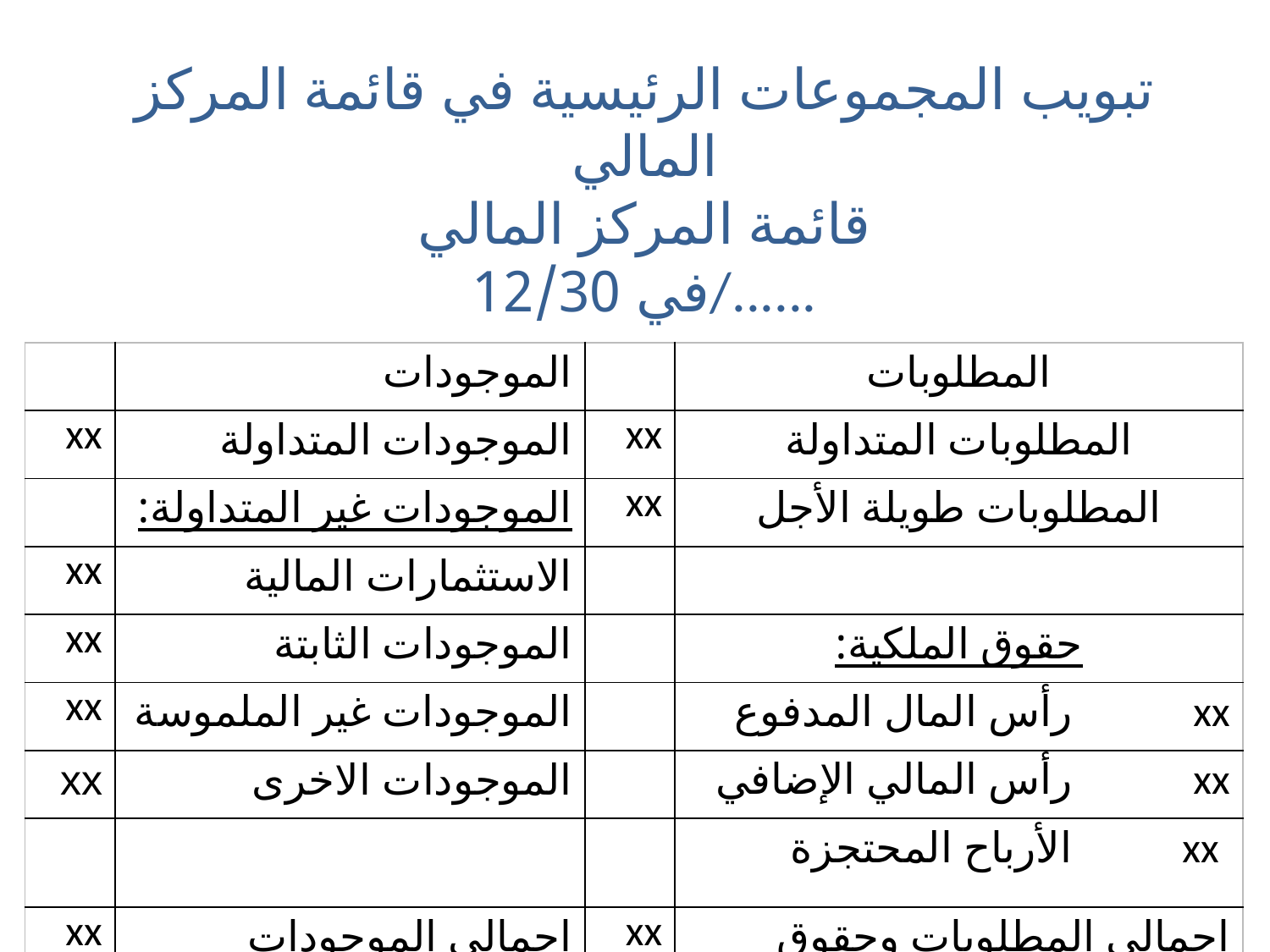

# تبويب المجموعات الرئيسية في قائمة المركز المالي قائمة المركز المالي في 12/30/......
|  | الموجودات |  | المطلوبات |
| --- | --- | --- | --- |
| xx | الموجودات المتداولة | xx | المطلوبات المتداولة |
|  | الموجودات غير المتداولة: | xx | المطلوبات طويلة الأجل |
| xx | الاستثمارات المالية |  |  |
| xx | الموجودات الثابتة |  | حقوق الملكية: |
| xx | الموجودات غير الملموسة |  | xx رأس المال المدفوع |
| xx | الموجودات الاخرى |  | xx رأس المالي الإضافي |
|  |  |  | xx الأرباح المحتجزة |
| xx | إجمالي الموجودات | xx | إجمالي المطلوبات وحقوق الملكية |